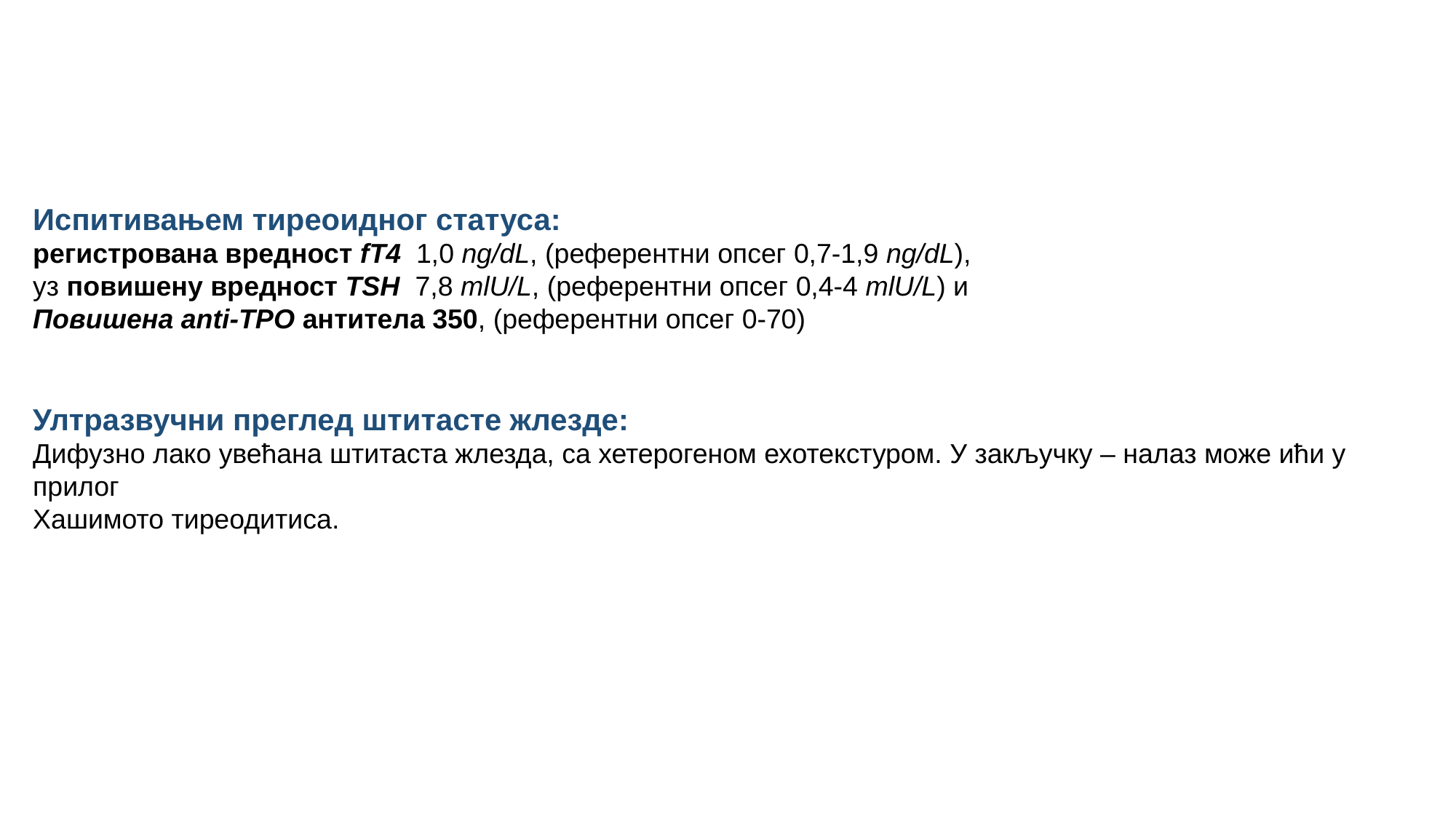

Испитивањем тиреоидног статуса:
регистрована вредност fТ4  1,0 ng/dL, (референтни опсег 0,7-1,9 ng/dL),
уз повишену вредност TSH  7,8 mlU/L, (референтни опсег 0,4-4 mlU/L) и
Повишена anti-TPO антитела 350, (референтни опсег 0-70)

Ултразвучни преглед штитасте жлезде:
Дифузно лако увећана штитаста жлезда, са хетерогеном ехотекстуром. У закључку – налаз може ићи у прилог
Хашимото тиреодитиса.